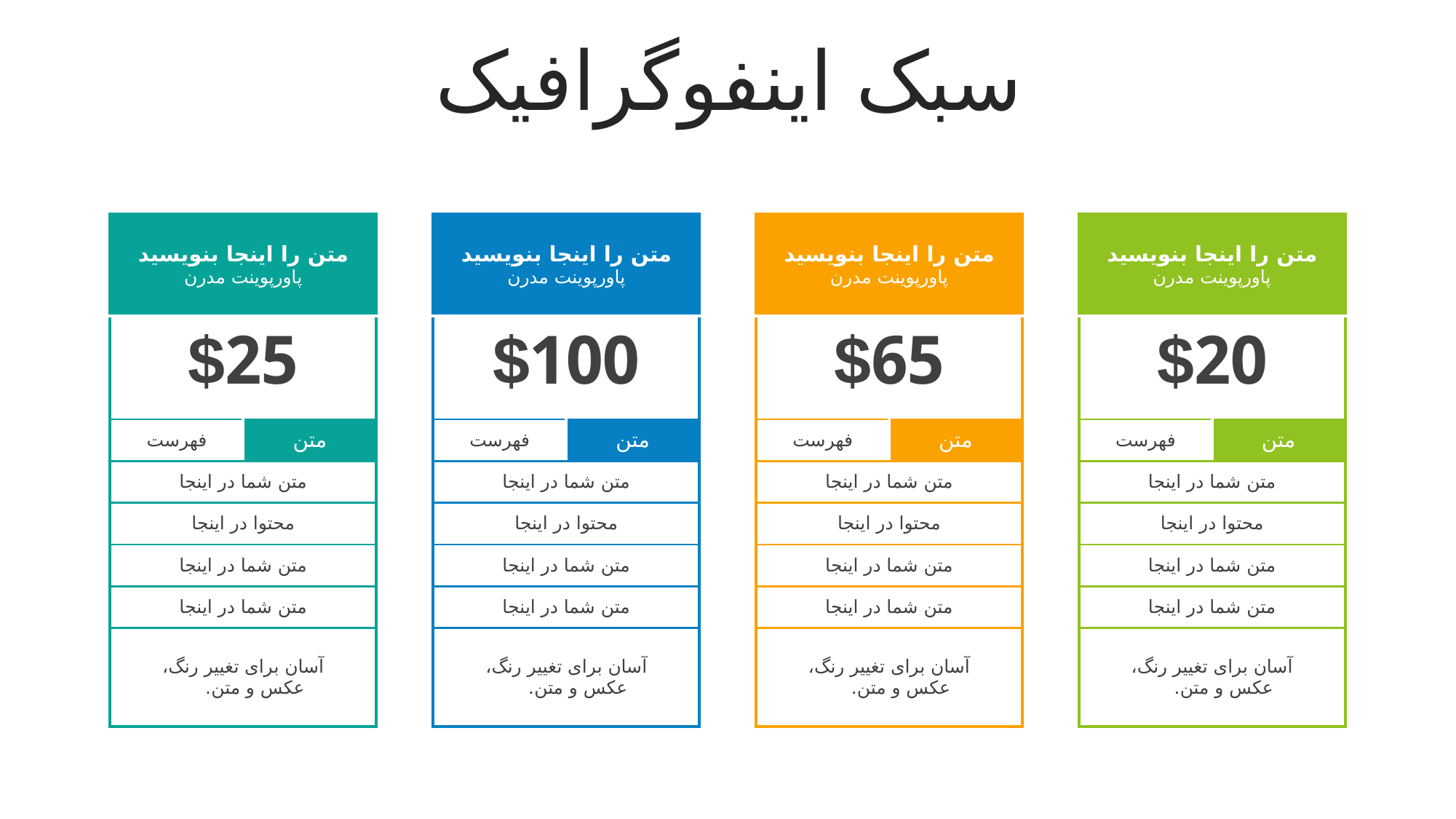

سبک اینفوگرافیک
| متن را اینجا بنویسید پاورپوینت مدرن |  |  |  |
| --- | --- | --- | --- |
| $25 |  |  |  |
| فهرست |  | متن |  |
|  | متن شما در اینجا |  |  |
|  | محتوا در اینجا |  |  |
|  | متن شما در اینجا |  |  |
|  | متن شما در اینجا |  |  |
|  | آسان برای تغییر رنگ، عکس و متن. |  |  |
| متن را اینجا بنویسید پاورپوینت مدرن |  |  |  |
| --- | --- | --- | --- |
| $100 |  |  |  |
| فهرست |  | متن |  |
|  | متن شما در اینجا |  |  |
|  | محتوا در اینجا |  |  |
|  | متن شما در اینجا |  |  |
|  | متن شما در اینجا |  |  |
|  | آسان برای تغییر رنگ، عکس و متن. |  |  |
| متن را اینجا بنویسید پاورپوینت مدرن |  |  |  |
| --- | --- | --- | --- |
| $65 |  |  |  |
| فهرست |  | متن |  |
|  | متن شما در اینجا |  |  |
|  | محتوا در اینجا |  |  |
|  | متن شما در اینجا |  |  |
|  | متن شما در اینجا |  |  |
|  | آسان برای تغییر رنگ، عکس و متن. |  |  |
| متن را اینجا بنویسید پاورپوینت مدرن |  |  |  |
| --- | --- | --- | --- |
| $20 |  |  |  |
| فهرست |  | متن |  |
|  | متن شما در اینجا |  |  |
|  | محتوا در اینجا |  |  |
|  | متن شما در اینجا |  |  |
|  | متن شما در اینجا |  |  |
|  | آسان برای تغییر رنگ، عکس و متن. |  |  |